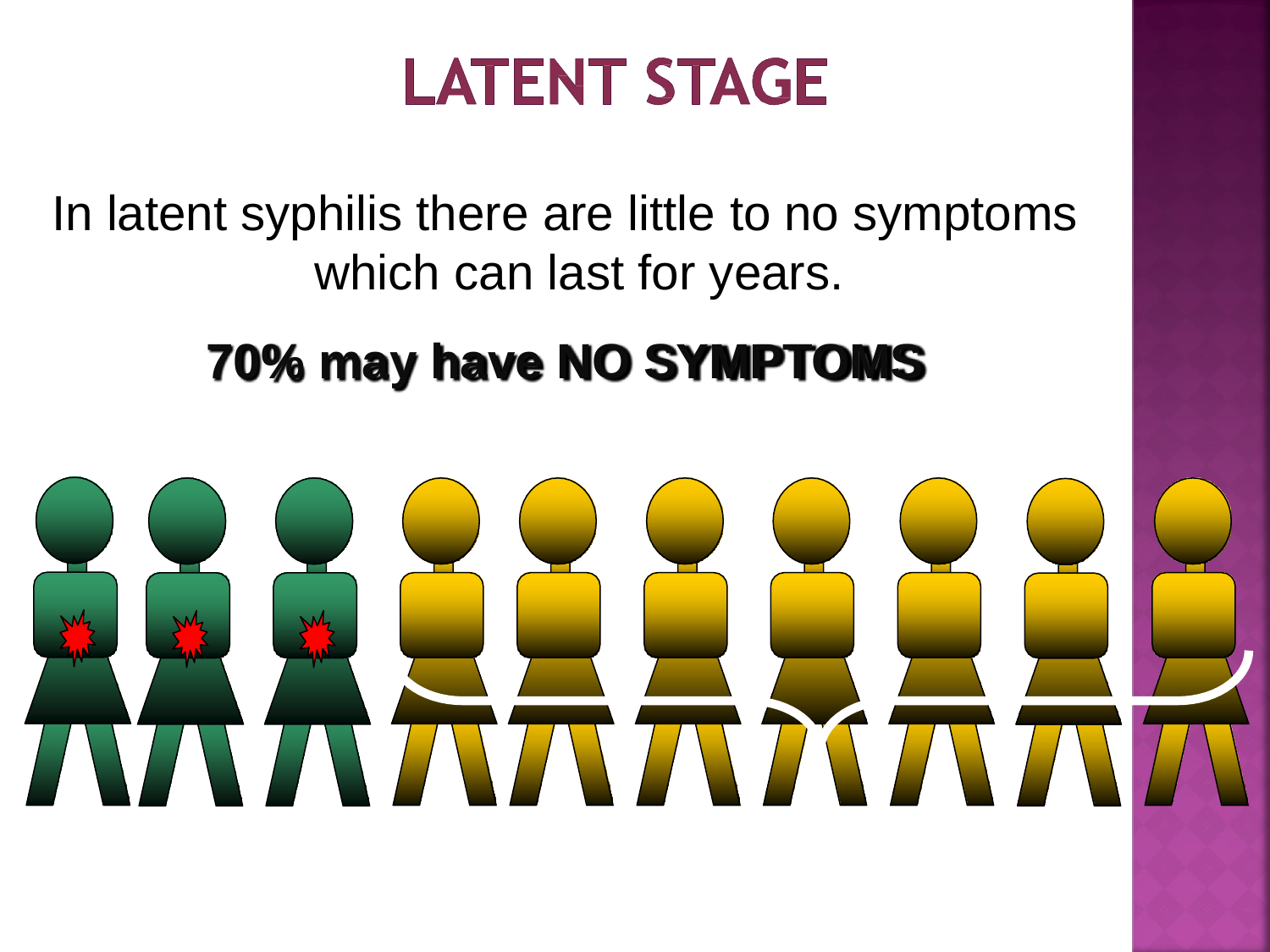

# In latent syphilis there are little to no symptoms  which can last for years.

70% may have NO SYMPTOMS